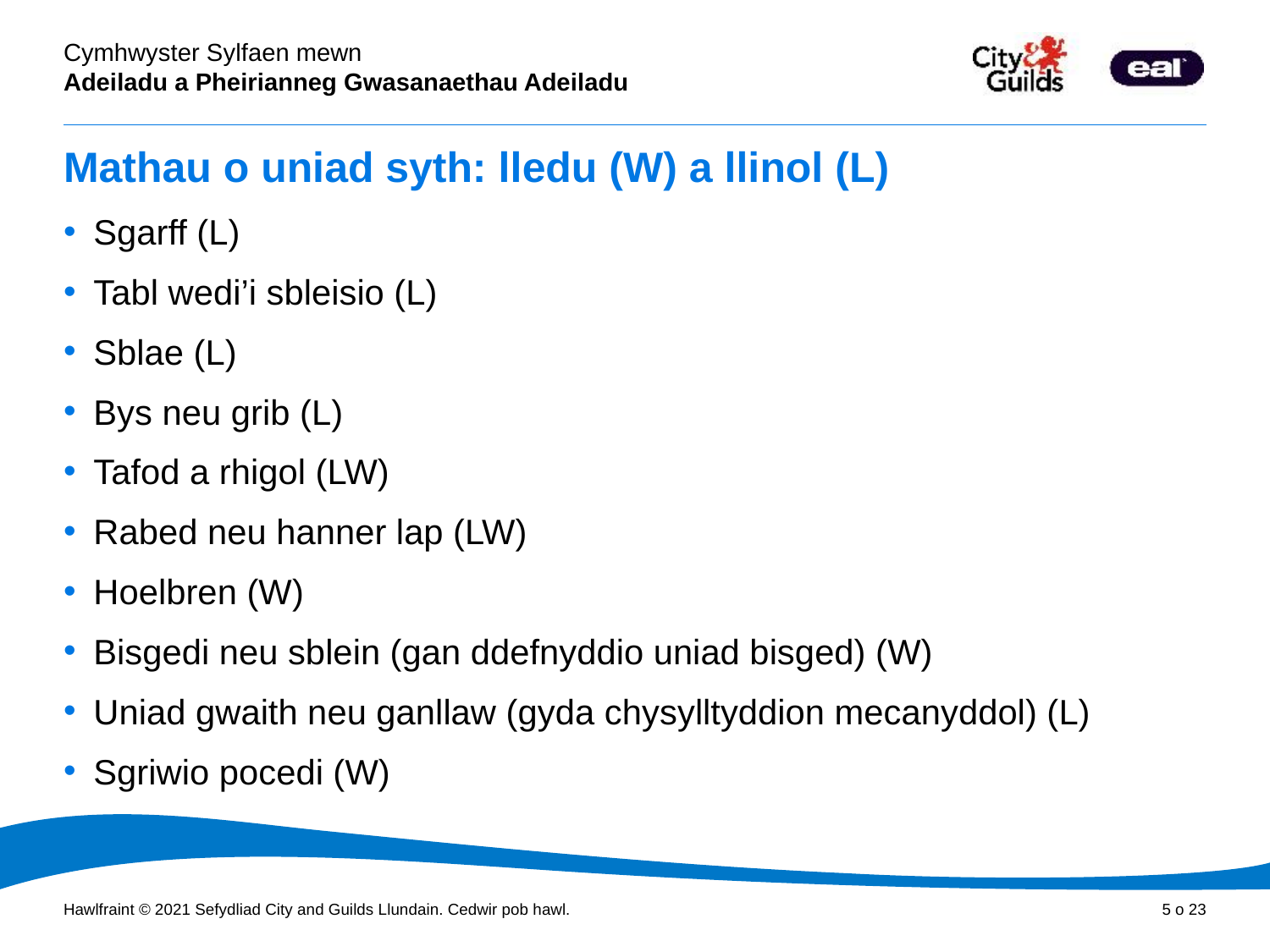

# Mathau o uniad syth: lledu (W) a llinol (L)
Sgarff (L)
Tabl wedi’i sbleisio (L)
Sblae (L)
Bys neu grib (L)
Tafod a rhigol (LW)
Rabed neu hanner lap (LW)
Hoelbren (W)
Bisgedi neu sblein (gan ddefnyddio uniad bisged) (W)
Uniad gwaith neu ganllaw (gyda chysylltyddion mecanyddol) (L)
Sgriwio pocedi (W)